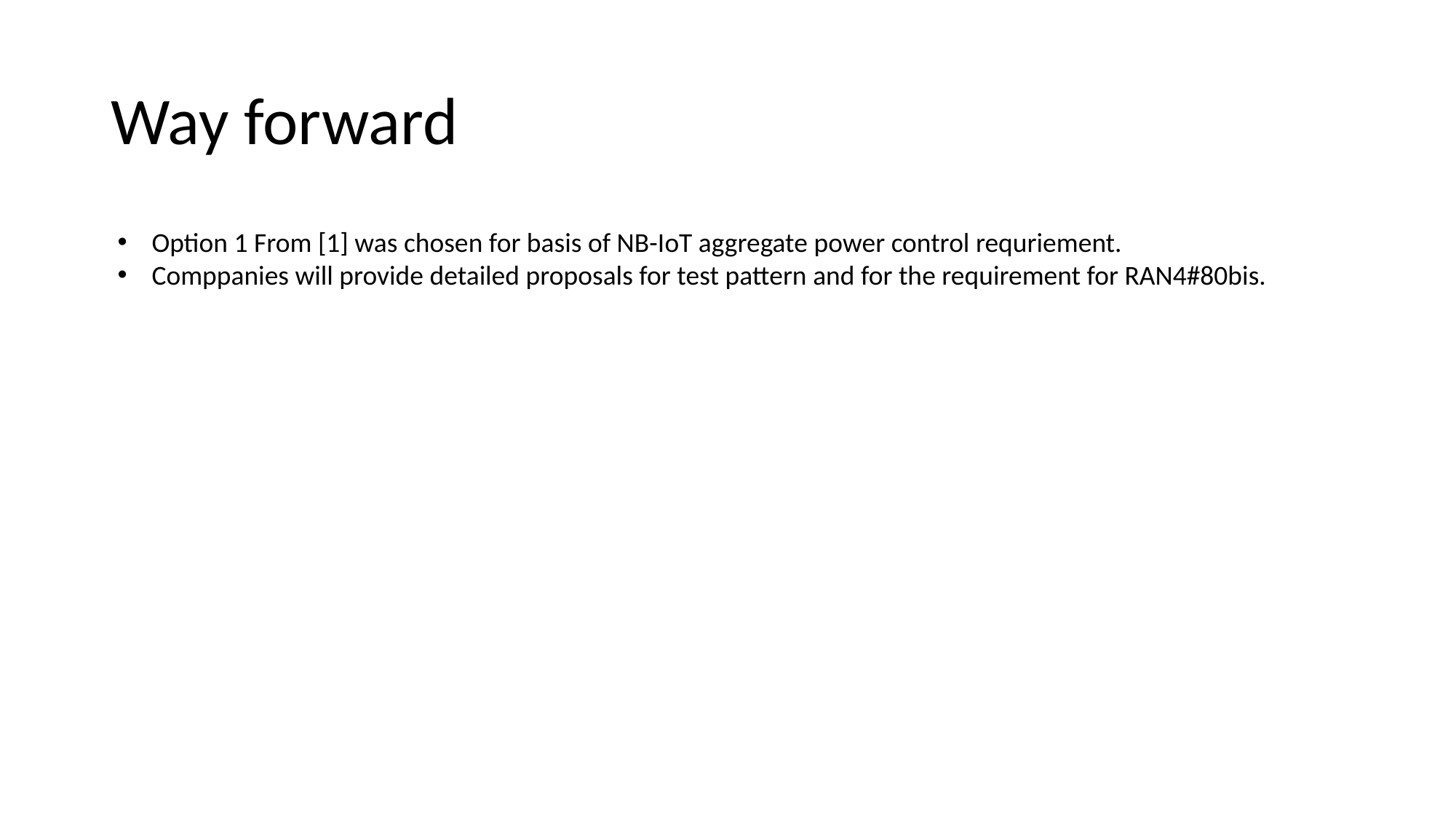

# Way forward
Option 1 From [1] was chosen for basis of NB-IoT aggregate power control requriement.
Comppanies will provide detailed proposals for test pattern and for the requirement for RAN4#80bis.